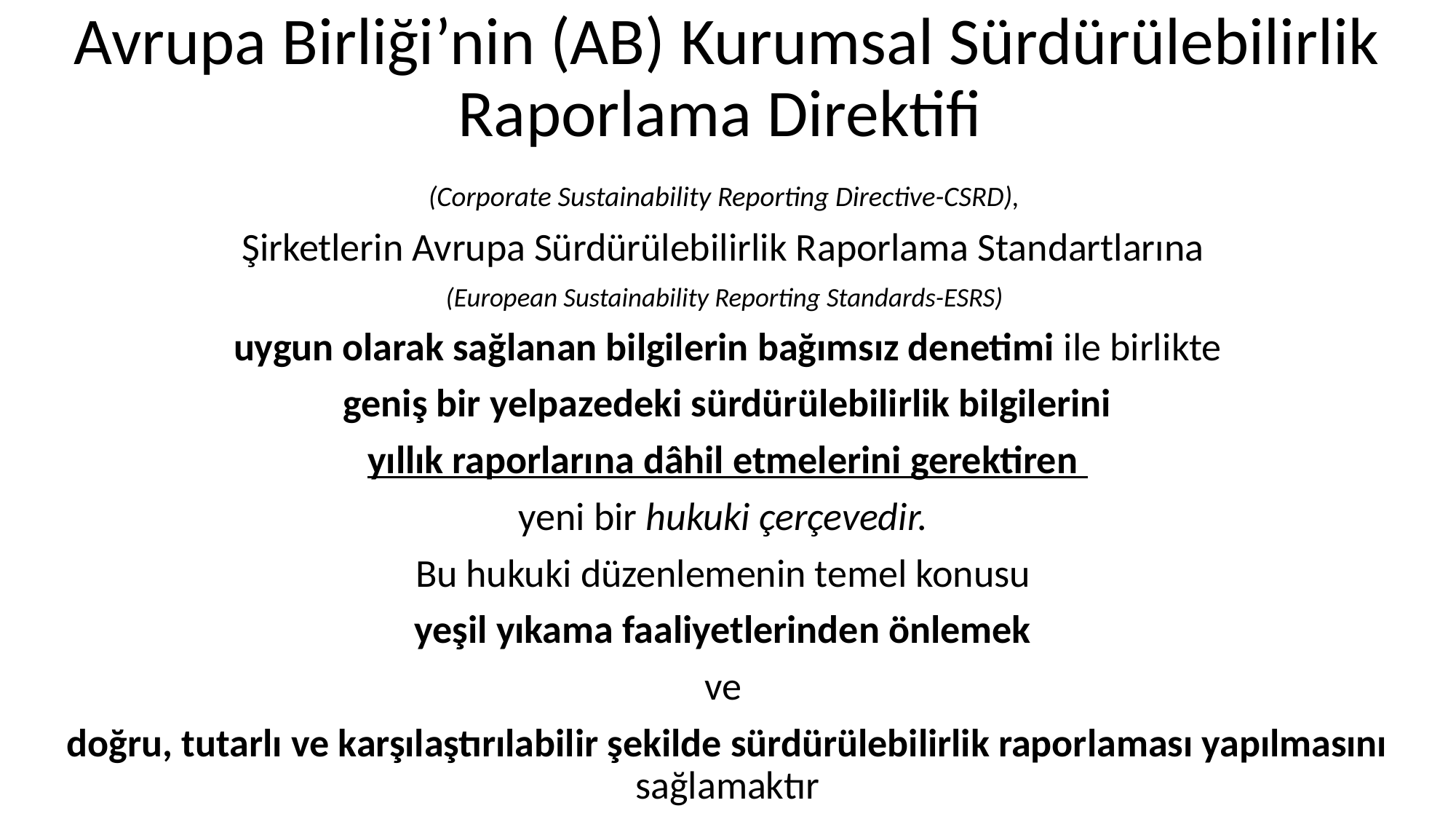

# Avrupa Birliği’nin (AB) Kurumsal Sürdürülebilirlik Raporlama Direktifi

(Corporate Sustainability Reporting Directive-CSRD),
Şirketlerin Avrupa Sürdürülebilirlik Raporlama Standartlarına
(European Sustainability Reporting Standards-ESRS)
uygun olarak sağlanan bilgilerin bağımsız denetimi ile birlikte
 geniş bir yelpazedeki sürdürülebilirlik bilgilerini
yıllık raporlarına dâhil etmelerini gerektiren
yeni bir hukuki çerçevedir.
Bu hukuki düzenlemenin temel konusu
yeşil yıkama faaliyetlerinden önlemek
ve
doğru, tutarlı ve karşılaştırılabilir şekilde sürdürülebilirlik raporlaması yapılmasını sağlamaktır